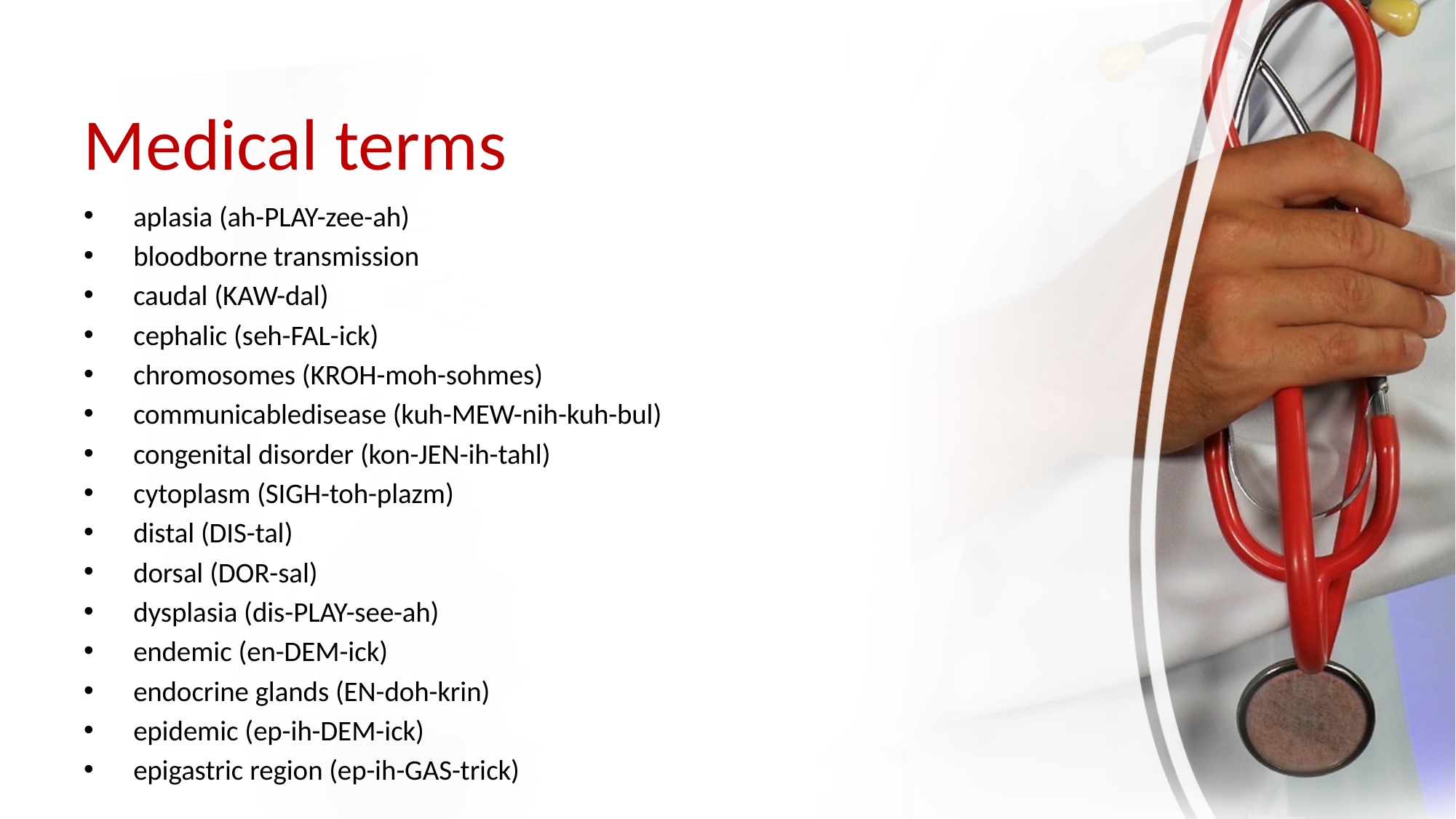

# Medical terms
aplasia (ah-PLAY-zee-ah)
bloodborne transmission
caudal (KAW-dal)
cephalic (seh-FAL-ick)
chromosomes (KROH-moh-sohmes)
communicabledisease (kuh-MEW-nih-kuh-bul)
congenital disorder (kon-JEN-ih-tahl)
cytoplasm (SIGH-toh-plazm)
distal (DIS-tal)
dorsal (DOR-sal)
dysplasia (dis-PLAY-see-ah)
endemic (en-DEM-ick)
endocrine glands (EN-doh-krin)
epidemic (ep-ih-DEM-ick)
epigastric region (ep-ih-GAS-trick)